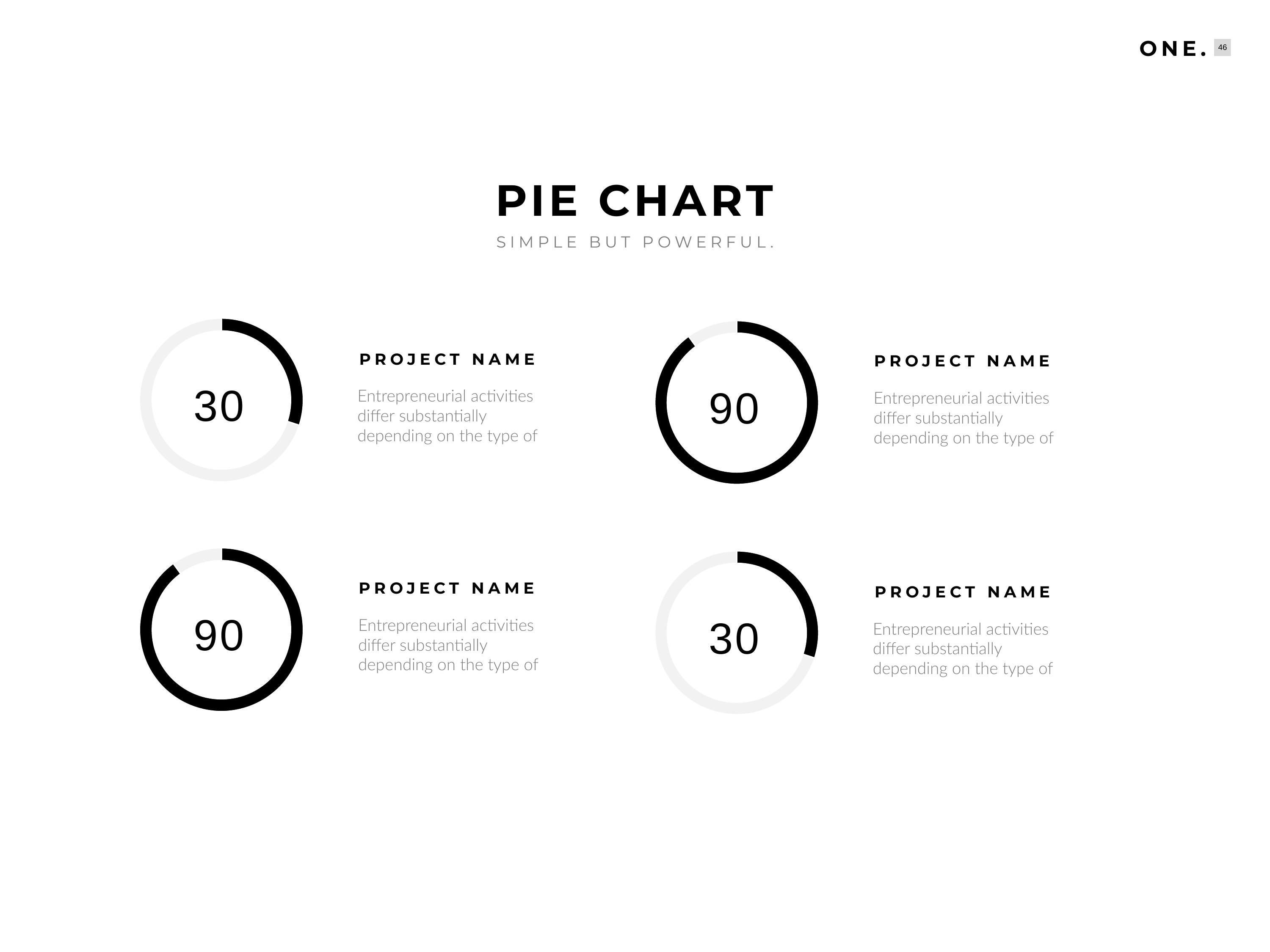

PIE CHART
SIMPLE BUT POWERFUL.

### Chart

| Category | Sales |
|---|---|
| 1st Qtr | 30.0 |
| 2nd Qtr | 70.0 |

### Chart

| Category | Sales |
|---|---|
| 1st Qtr | 90.0 |
| 2nd Qtr | 10.0 |

PROJECT NAME
PROJECT NAME
30
90
Entrepreneurial activities differ substantially depending on the type of
Entrepreneurial activities differ substantially depending on the type of

### Chart

| Category | Sales |
|---|---|
| 1st Qtr | 90.0 |
| 2nd Qtr | 10.0 |

### Chart

| Category | Sales |
|---|---|
| 1st Qtr | 30.0 |
| 2nd Qtr | 70.0 |

PROJECT NAME
PROJECT NAME
90
30
Entrepreneurial activities differ substantially depending on the type of
Entrepreneurial activities differ substantially depending on the type of